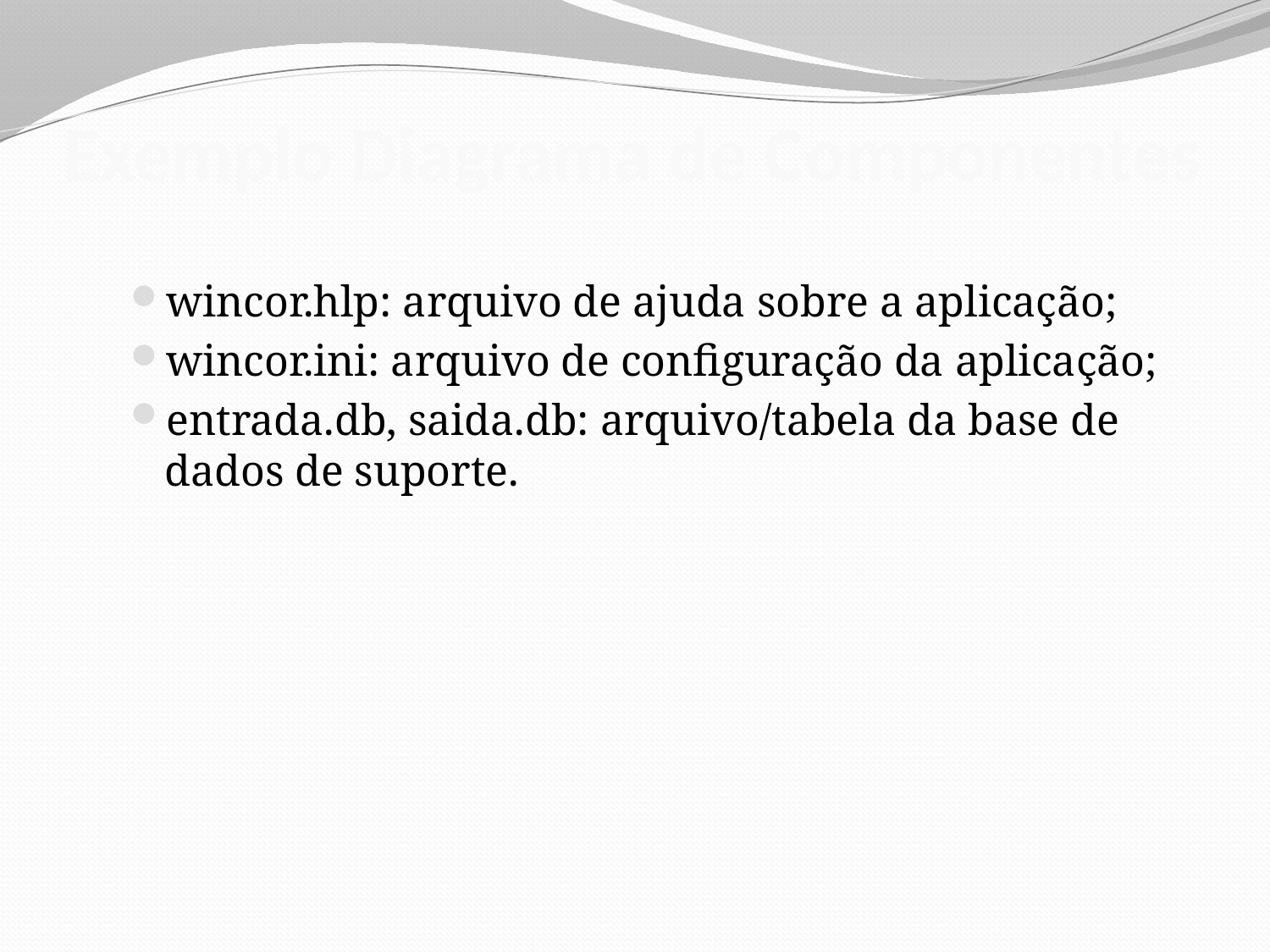

# Exemplo Diagrama de Componentes
wincor.hlp: arquivo de ajuda sobre a aplicação;
wincor.ini: arquivo de configuração da aplicação;
entrada.db, saida.db: arquivo/tabela da base de dados de suporte.